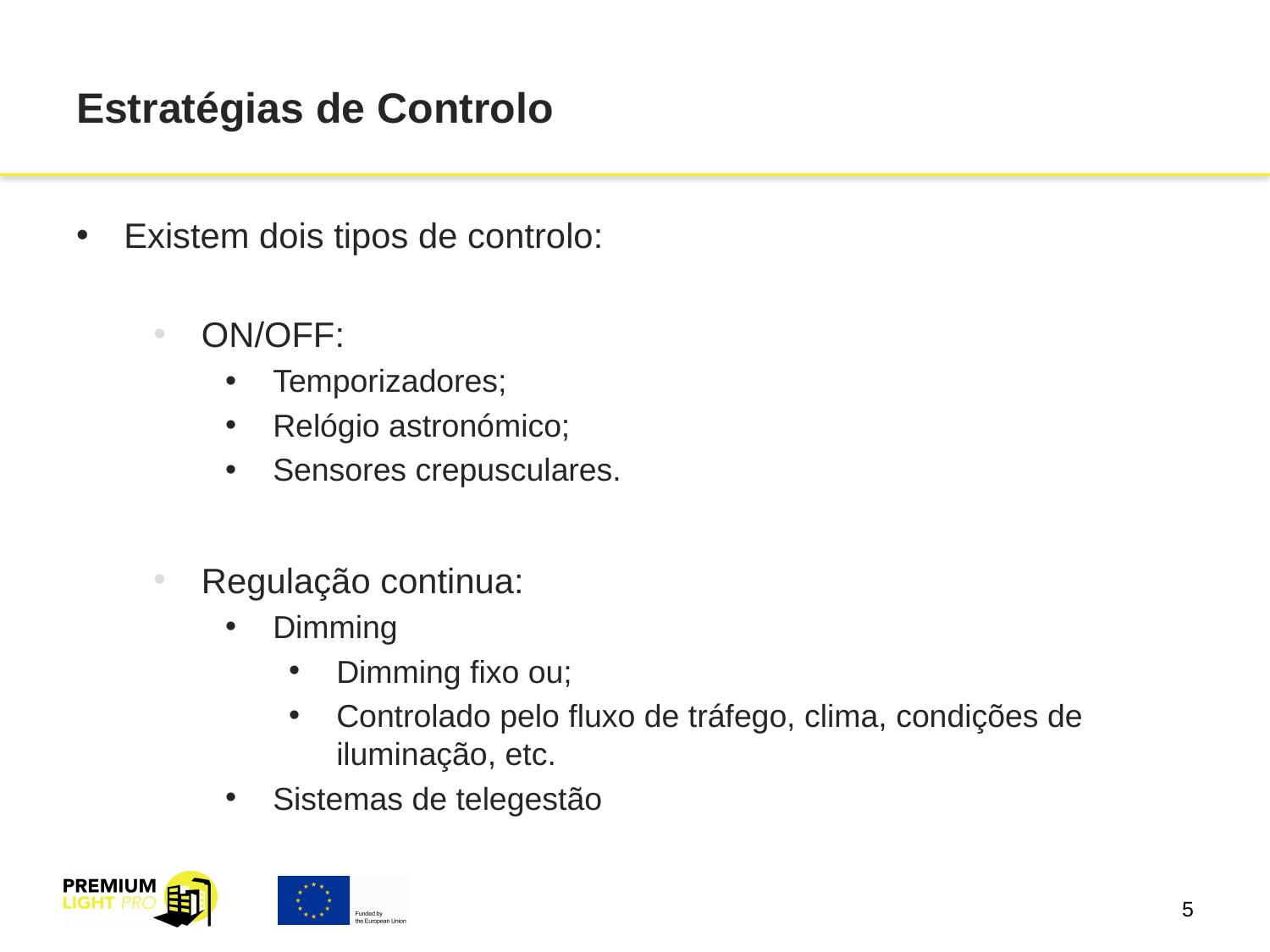

# Estratégias de Controlo
Existem dois tipos de controlo:

ON/OFF:
Temporizadores;
Relógio astronómico;
Sensores crepusculares.

Regulação continua:
Dimming
Dimming fixo ou;
Controlado pelo fluxo de tráfego, clima, condições de iluminação, etc.
Sistemas de telegestão